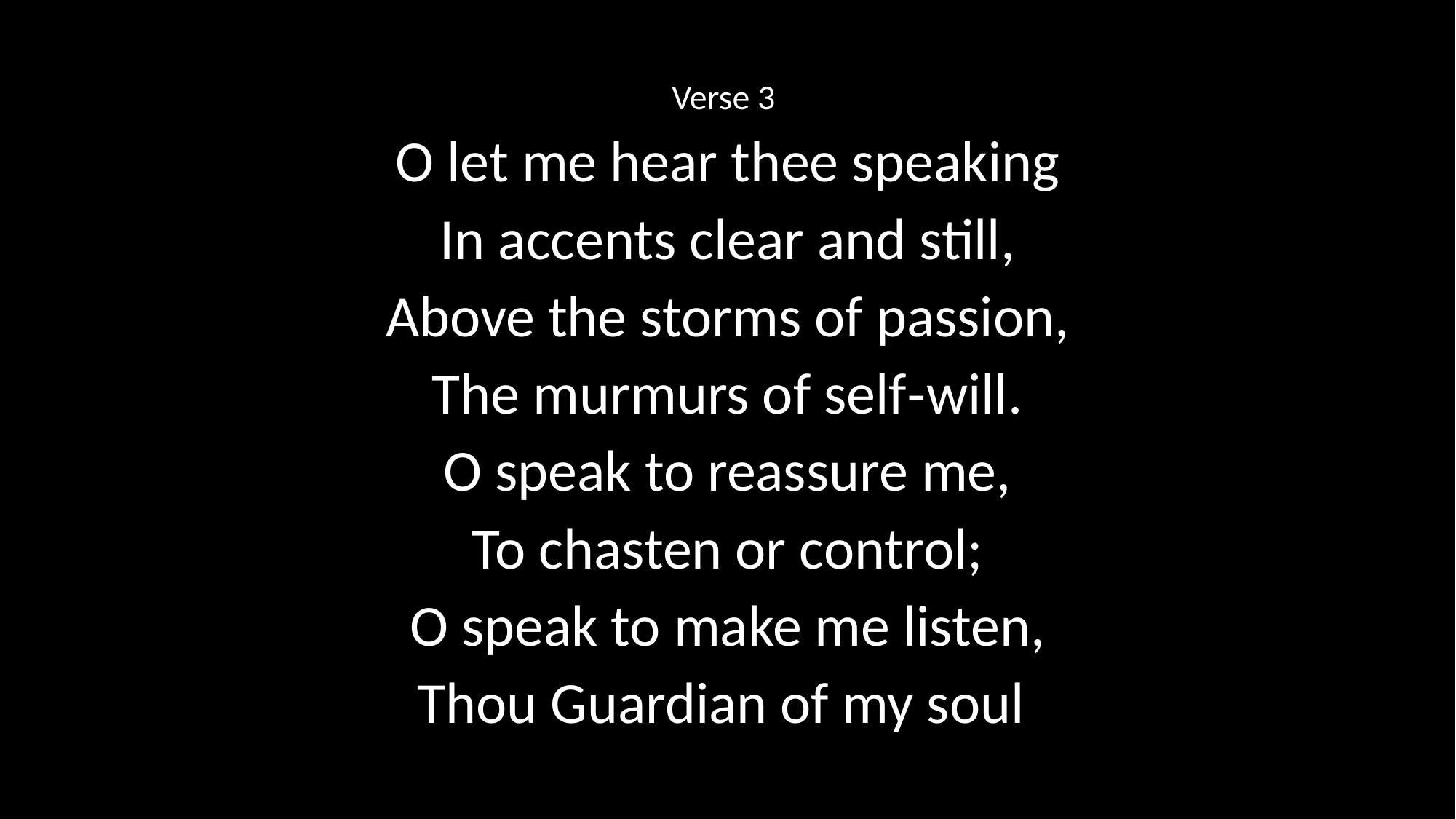

Verse 3
O let me hear thee speaking
In accents clear and still,
Above the storms of passion,
The murmurs of self‑will.
O speak to reassure me,
To chasten or control;
O speak to make me listen,
Thou Guardian of my soul